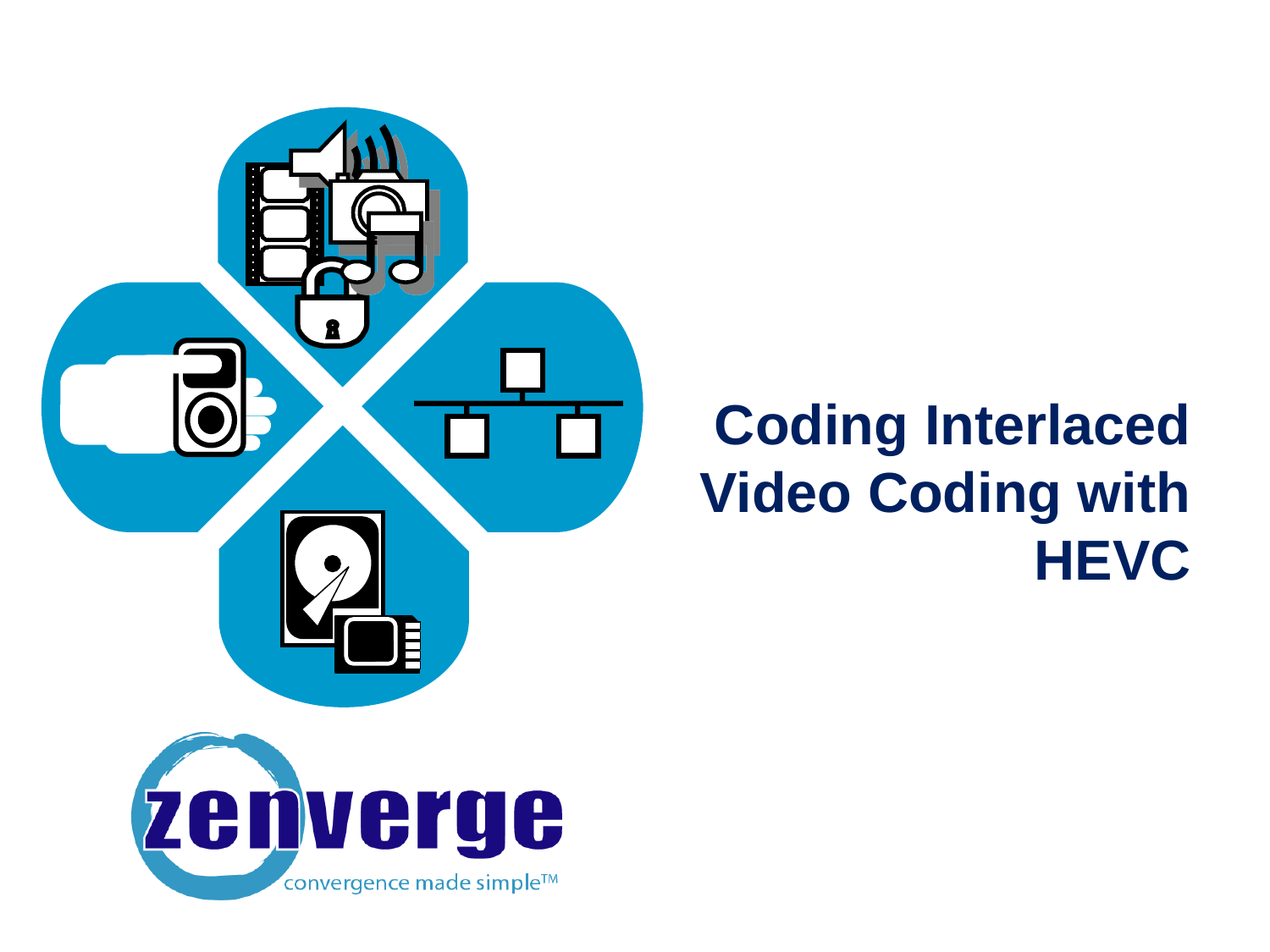

# Coding Interlaced Video Coding with HEVC